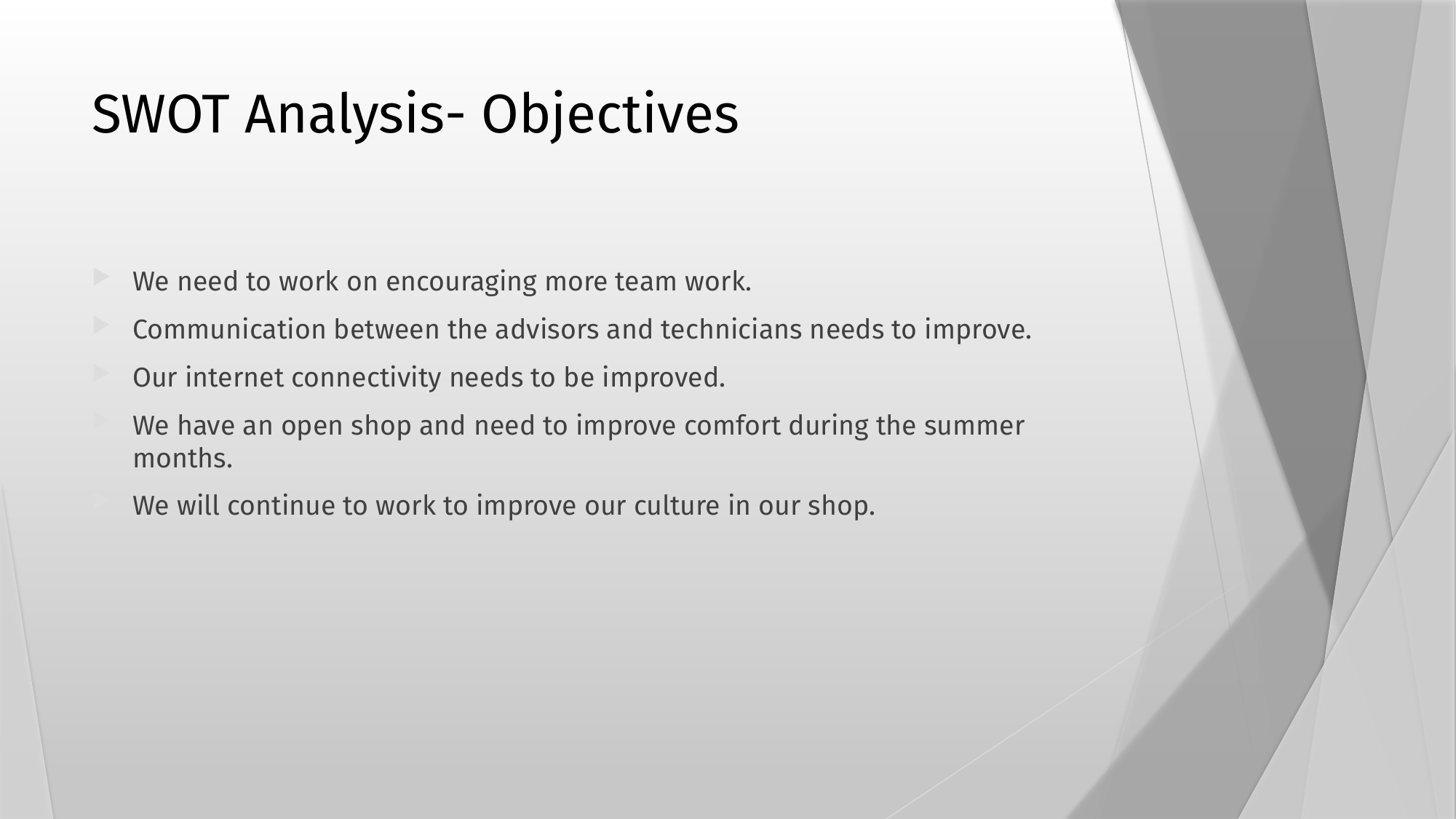

# SWOT Analysis- Objectives
We need to work on encouraging more team work.
Communication between the advisors and technicians needs to improve.
Our internet connectivity needs to be improved.
We have an open shop and need to improve comfort during the summer months.
We will continue to work to improve our culture in our shop.